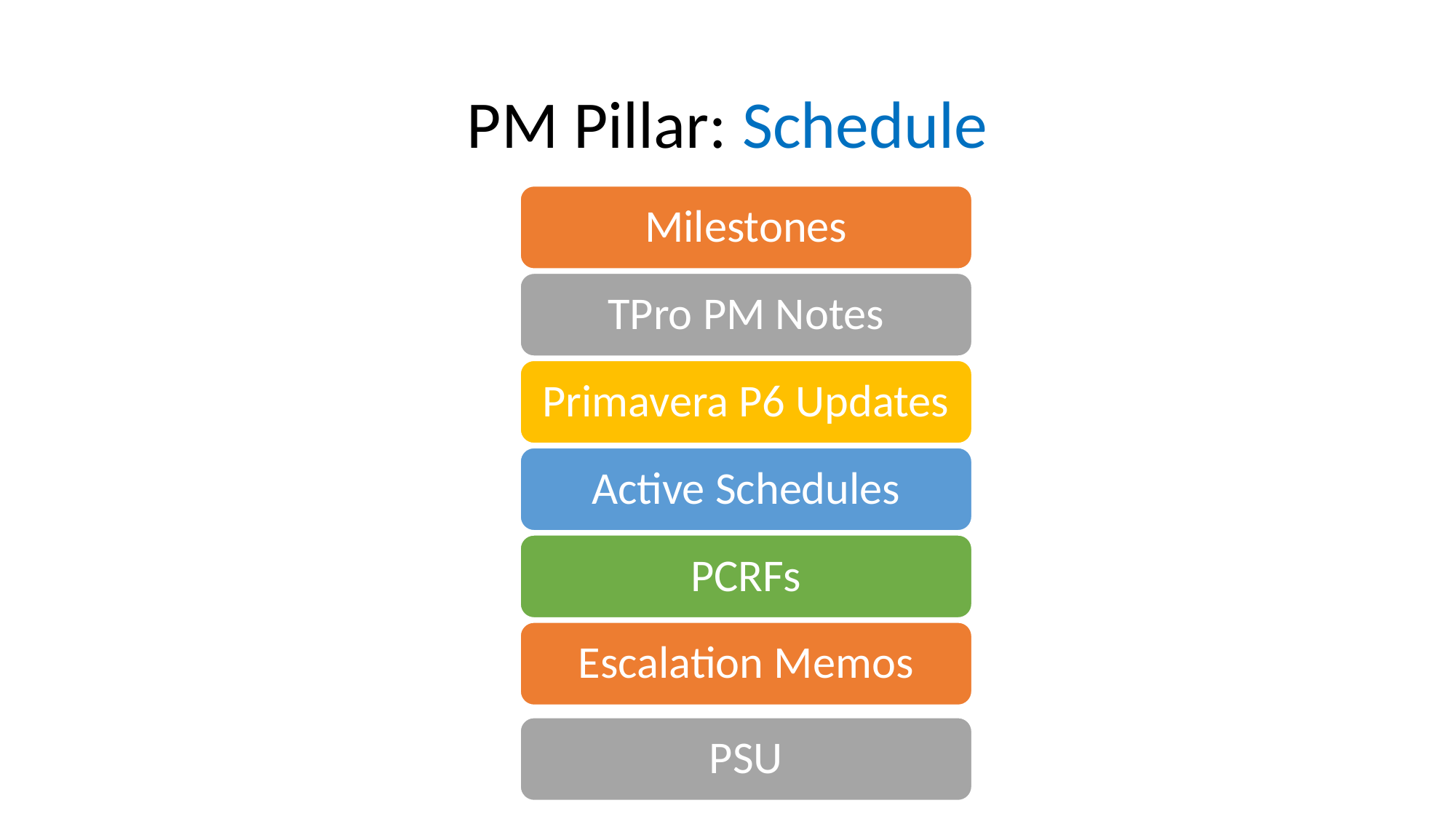

# PM Pillar: Schedule
Milestones
TPro PM Notes
Primavera P6 Updates
Active Schedules
PCRFs
Escalation Memos
PSU